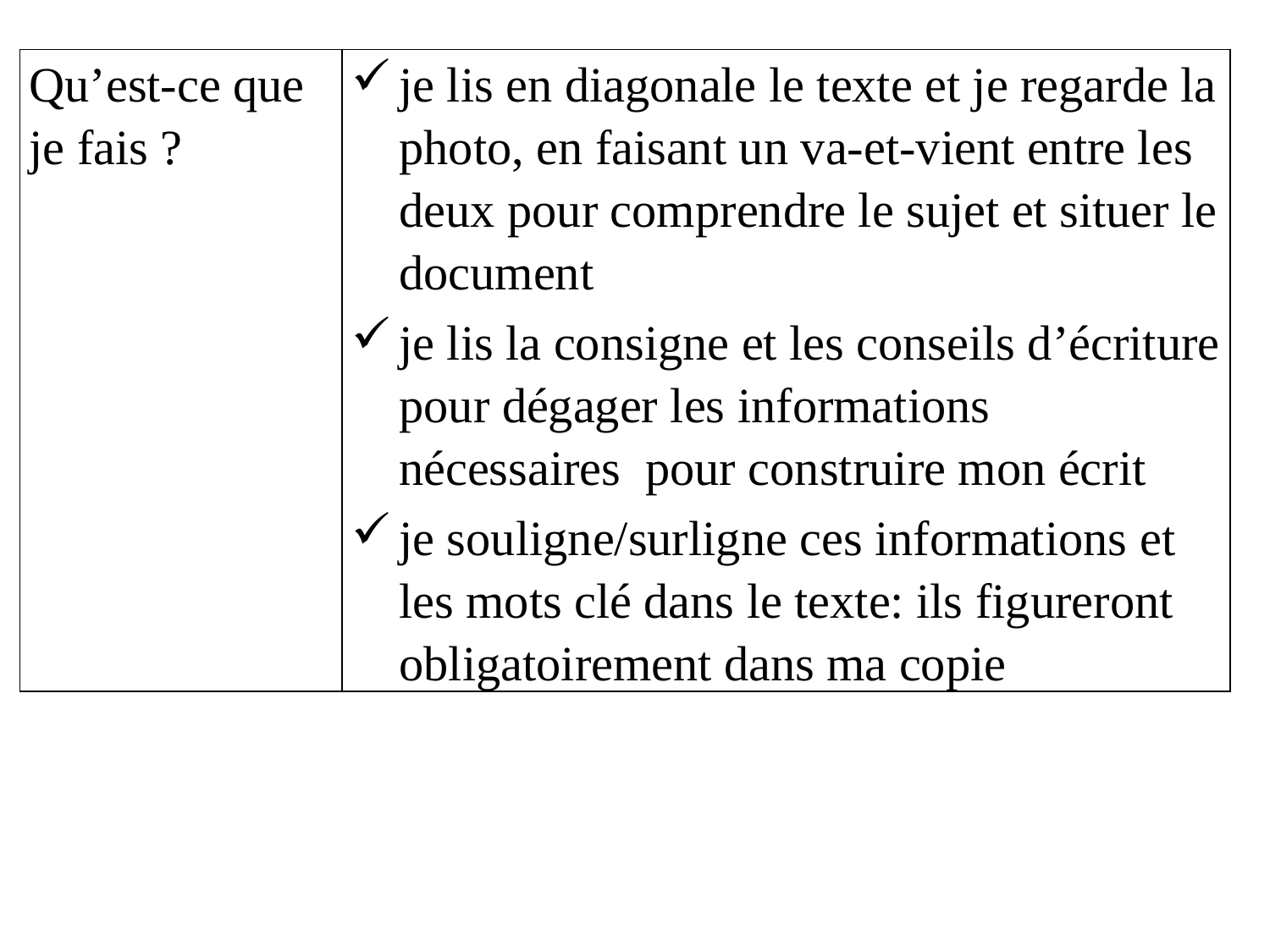

| Qu’est-ce que je fais ? | je lis en diagonale le texte et je regarde la photo, en faisant un va-et-vient entre les deux pour comprendre le sujet et situer le document je lis la consigne et les conseils d’écriture pour dégager les informations nécessaires pour construire mon écrit je souligne/surligne ces informations et les mots clé dans le texte: ils figureront obligatoirement dans ma copie |
| --- | --- |